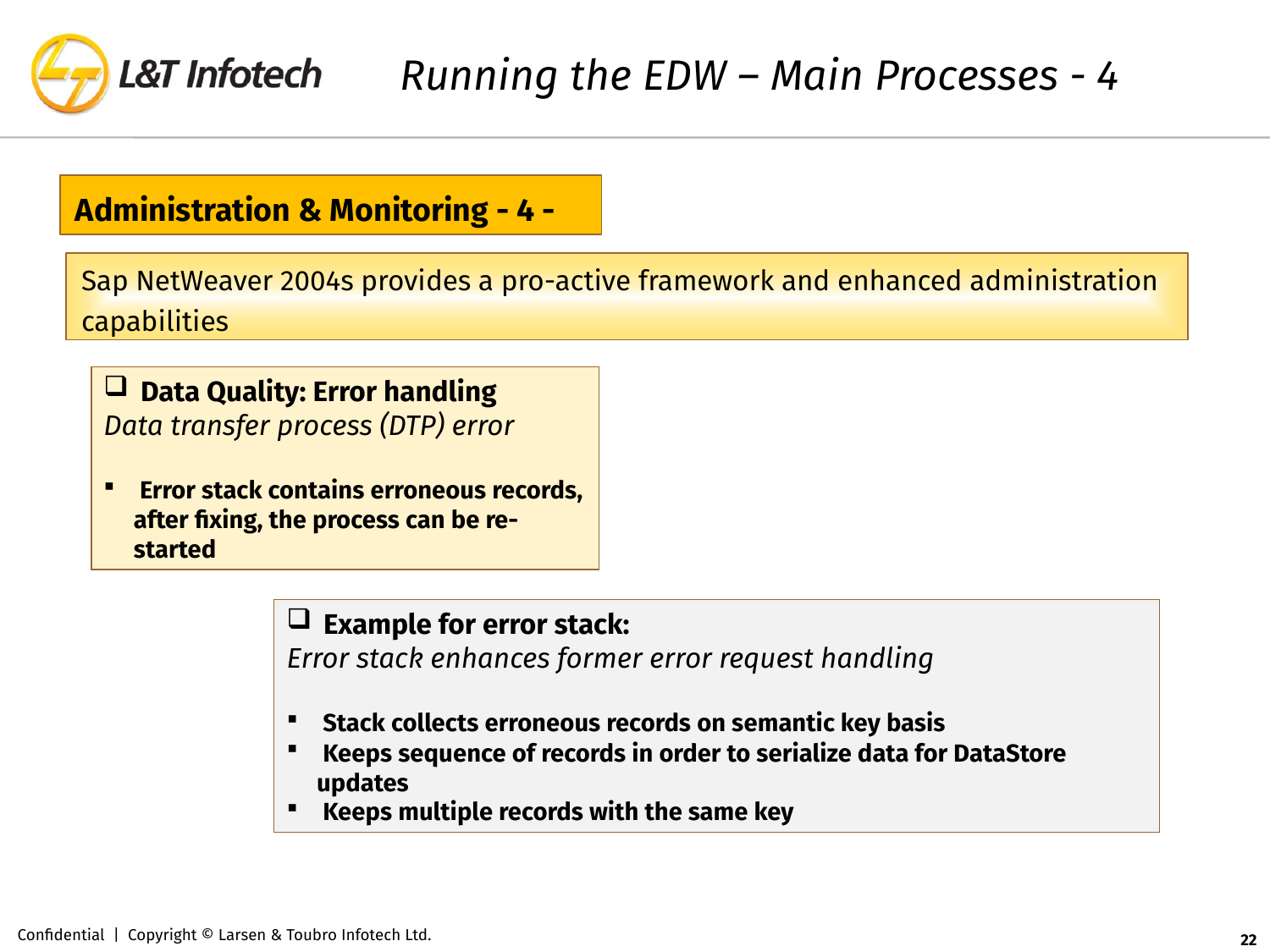

# Running the EDW – Main Processes - 4
Administration & Monitoring - 4 -
Sap NetWeaver 2004s provides a pro-active framework and enhanced administration
capabilities
 Data Quality: Error handling
Data transfer process (DTP) error
 Error stack contains erroneous records, after fixing, the process can be re-started
 Example for error stack:
Error stack enhances former error request handling
 Stack collects erroneous records on semantic key basis
 Keeps sequence of records in order to serialize data for DataStore updates
 Keeps multiple records with the same key
Confidential  |  Copyright © Larsen & Toubro Infotech Ltd.
22